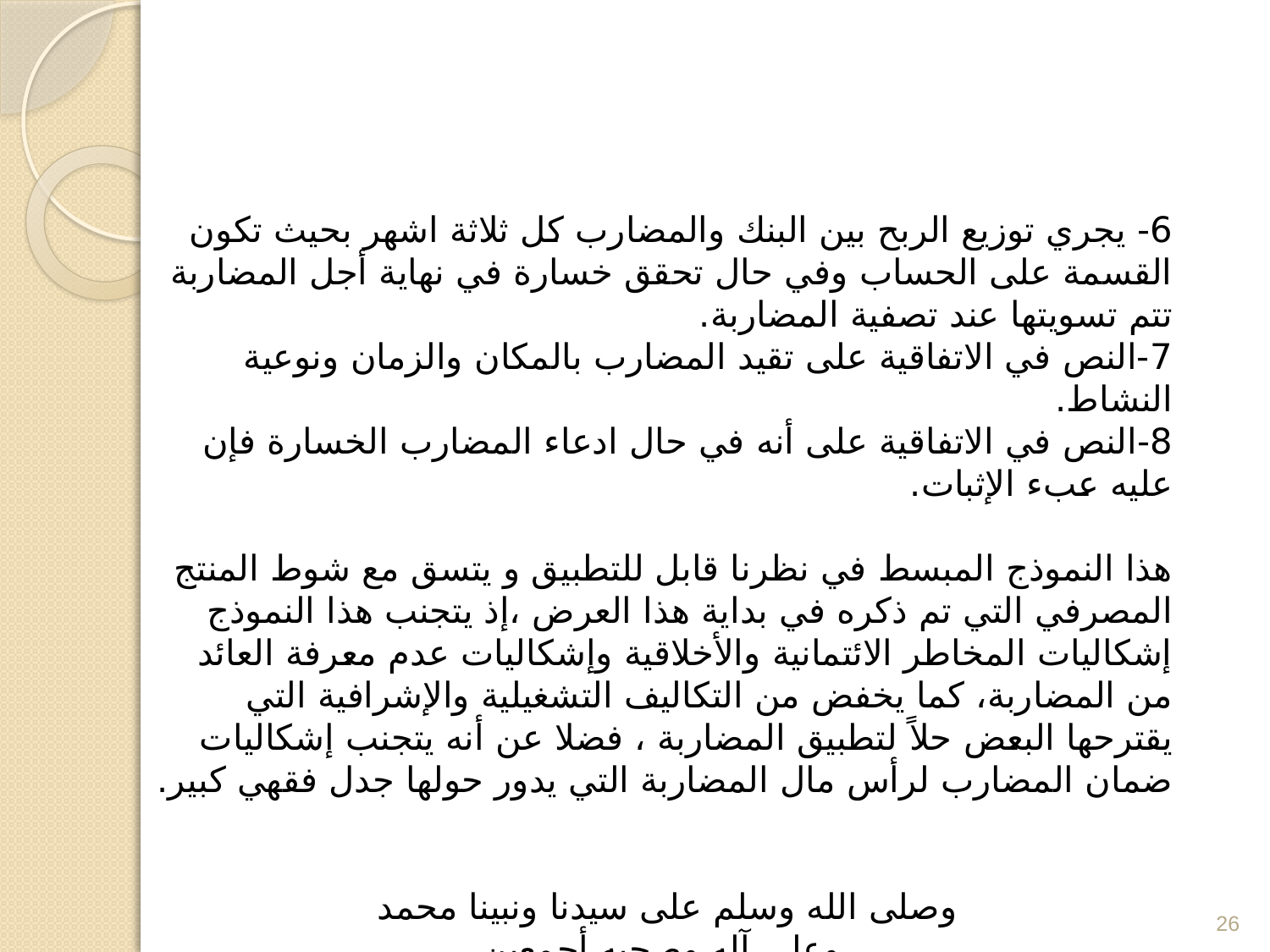

6- يجري توزيع الربح بين البنك والمضارب كل ثلاثة اشهر بحيث تكون القسمة على الحساب وفي حال تحقق خسارة في نهاية أجل المضاربة تتم تسويتها عند تصفية المضاربة.
7-النص في الاتفاقية على تقيد المضارب بالمكان والزمان ونوعية النشاط.
8-النص في الاتفاقية على أنه في حال ادعاء المضارب الخسارة فإن عليه عبء الإثبات.
هذا النموذج المبسط في نظرنا قابل للتطبيق و يتسق مع شوط المنتج المصرفي التي تم ذكره في بداية هذا العرض ،إذ يتجنب هذا النموذج إشكاليات المخاطر الائتمانية والأخلاقية وإشكاليات عدم معرفة العائد من المضاربة، كما يخفض من التكاليف التشغيلية والإشرافية التي يقترحها البعض حلاً لتطبيق المضاربة ، فضلا عن أنه يتجنب إشكاليات ضمان المضارب لرأس مال المضاربة التي يدور حولها جدل فقهي كبير.

وصلى الله وسلم على سيدنا ونبينا محمد
وعلى آله وصحبه أجمعين
26